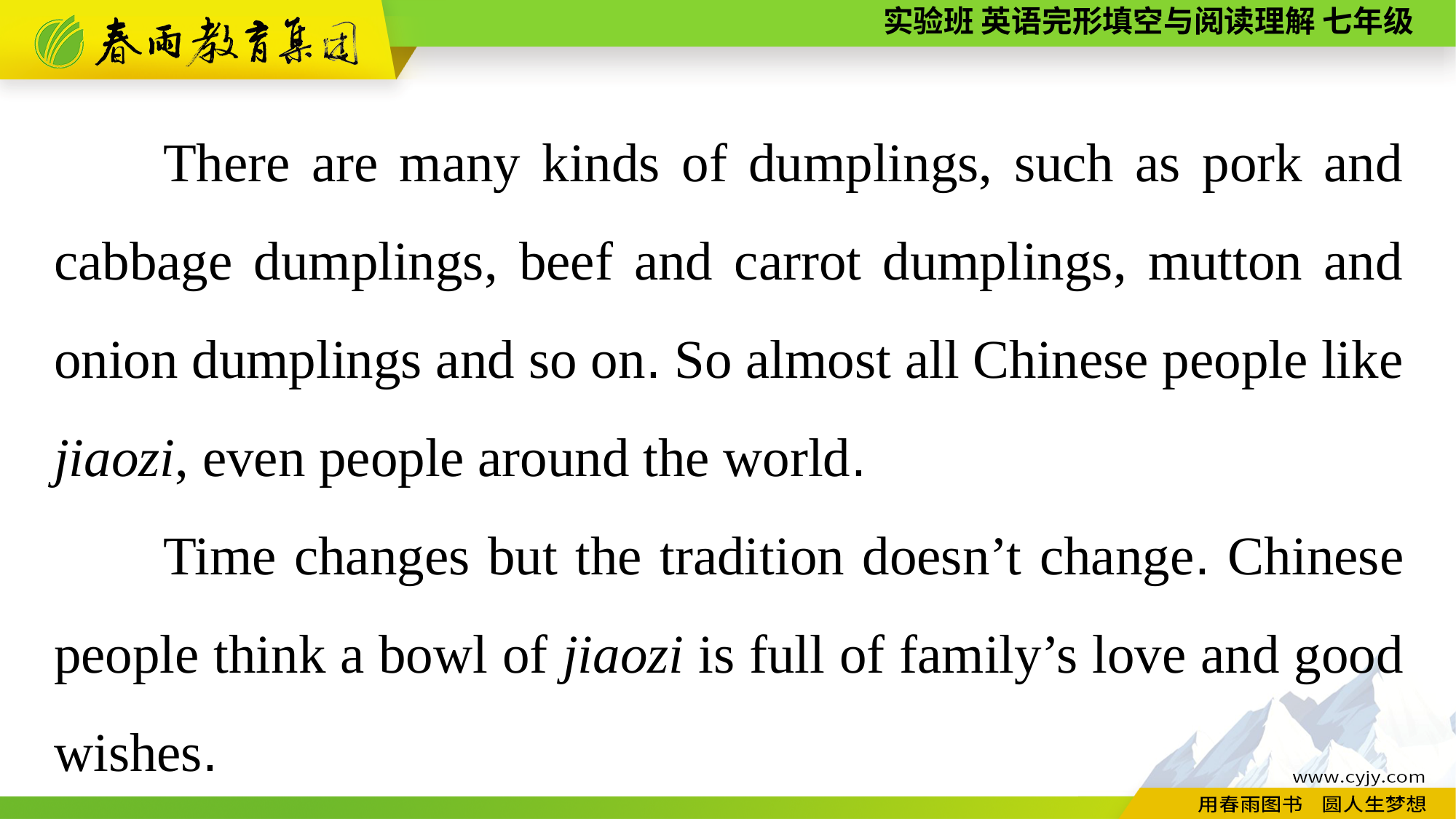

There are many kinds of dumplings, such as pork and cabbage dumplings, beef and carrot dumplings, mutton and onion dumplings and so on. So almost all Chinese people like jiaozi, even people around the world.
Time changes but the tradition doesn’t change. Chinese people think a bowl of jiaozi is full of family’s love and good wishes.